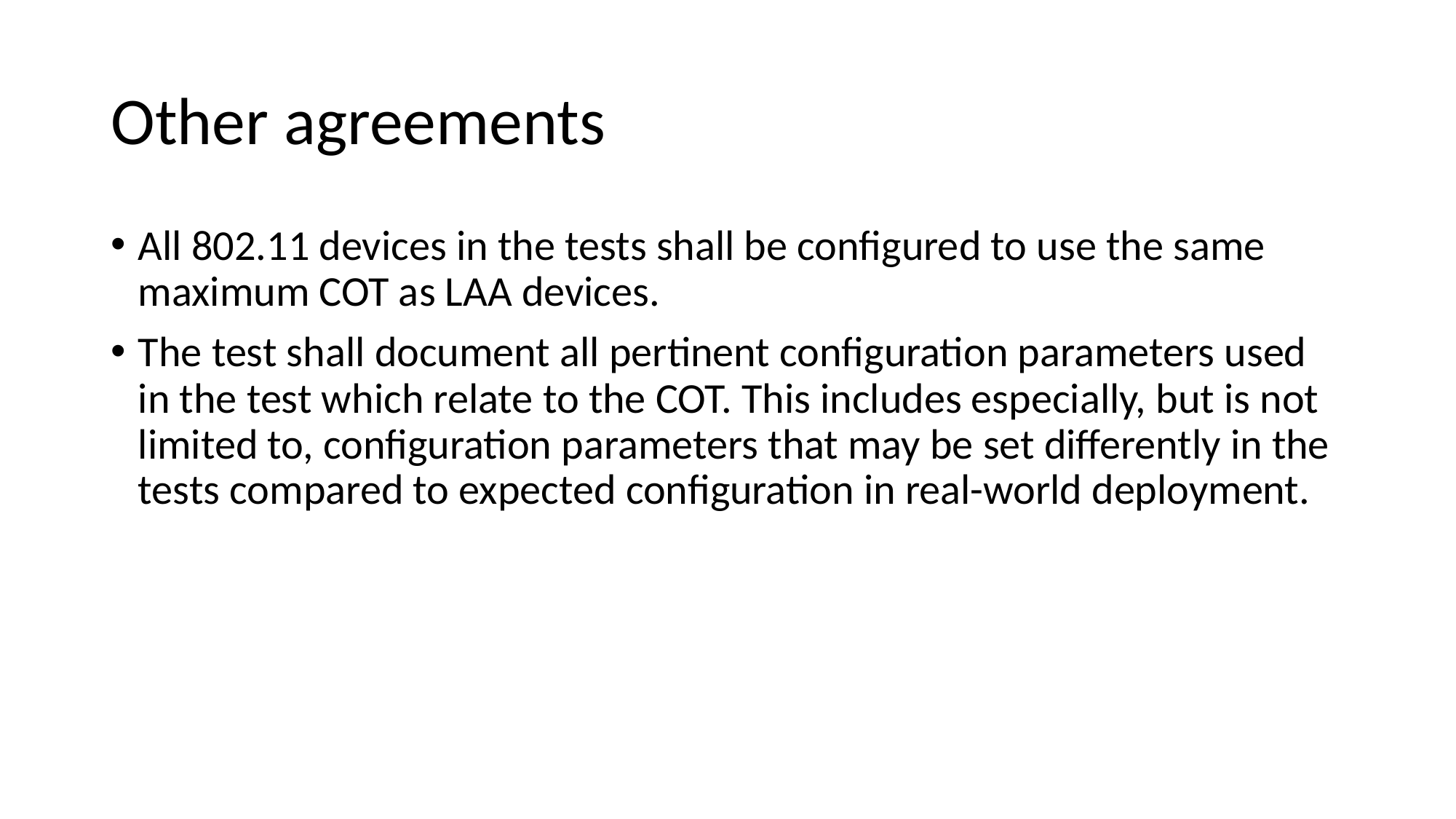

# Other agreements
All 802.11 devices in the tests shall be configured to use the same maximum COT as LAA devices.
The test shall document all pertinent configuration parameters used in the test which relate to the COT. This includes especially, but is not limited to, configuration parameters that may be set differently in the tests compared to expected configuration in real-world deployment.